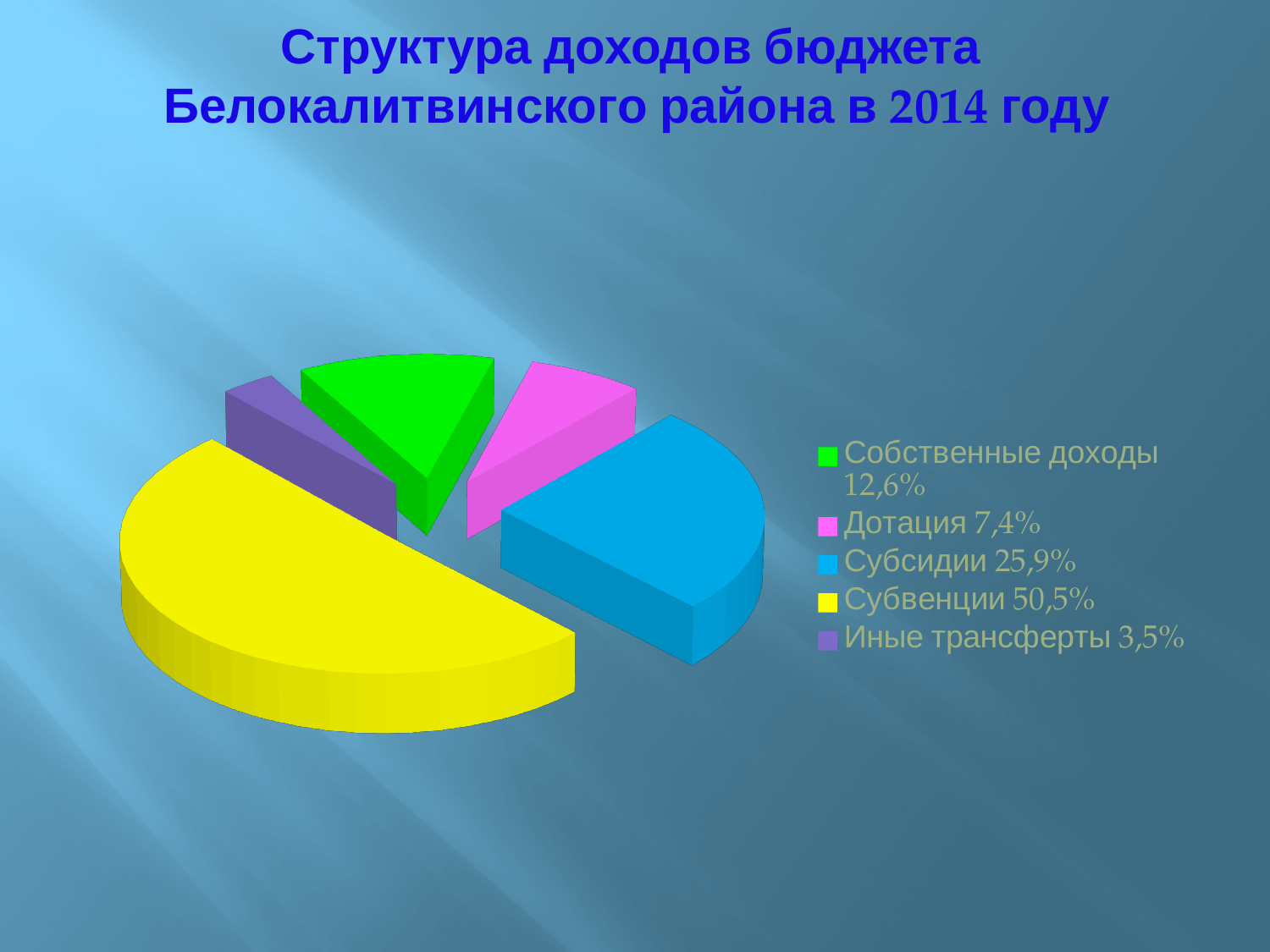

# Структура доходов бюджета Белокалитвинского района в 2014 году

[unsupported chart]